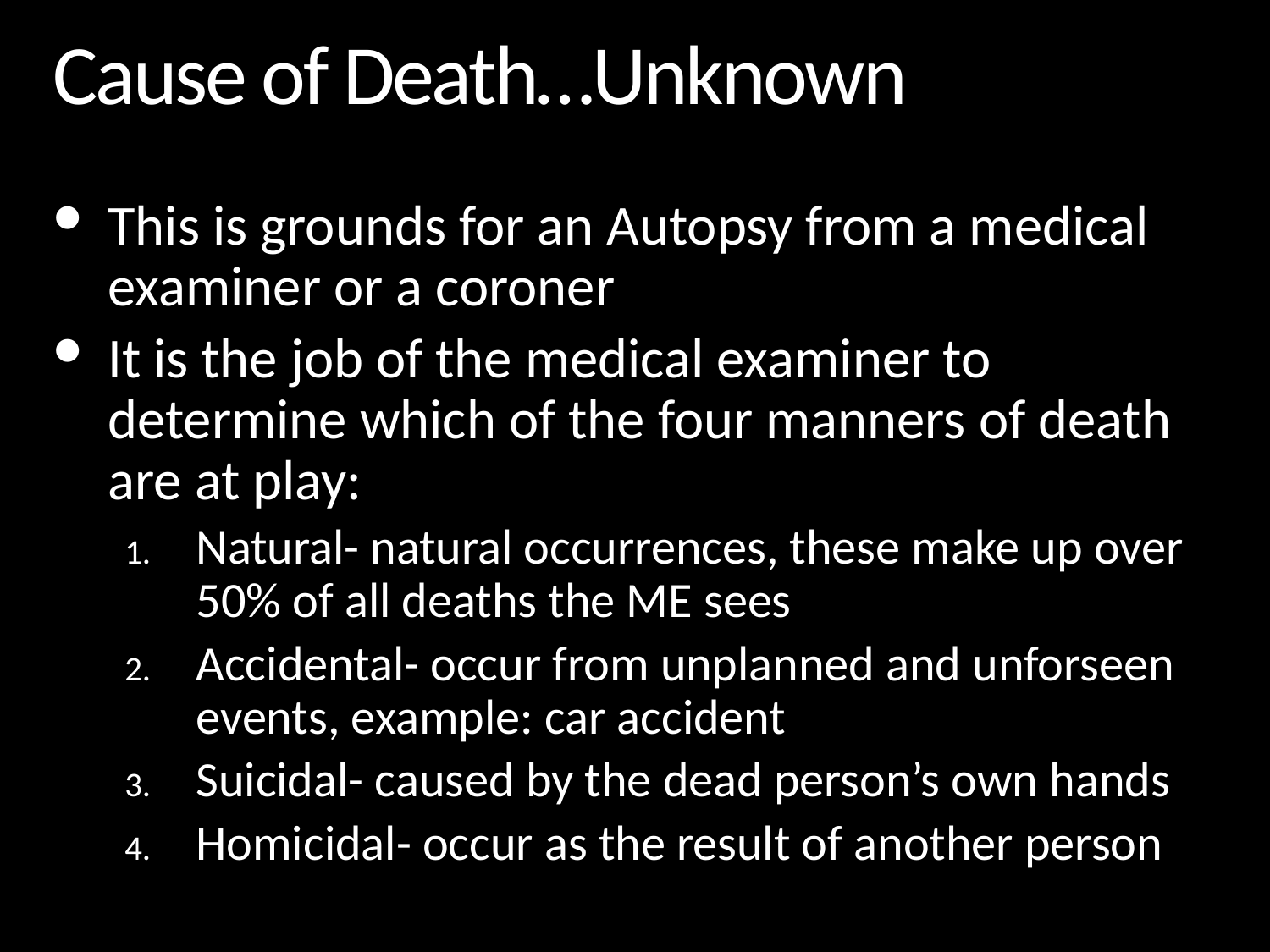

# Cause of Death…Unknown
This is grounds for an Autopsy from a medical examiner or a coroner
It is the job of the medical examiner to determine which of the four manners of death are at play:
Natural- natural occurrences, these make up over 50% of all deaths the ME sees
Accidental- occur from unplanned and unforseen events, example: car accident
Suicidal- caused by the dead person’s own hands
Homicidal- occur as the result of another person